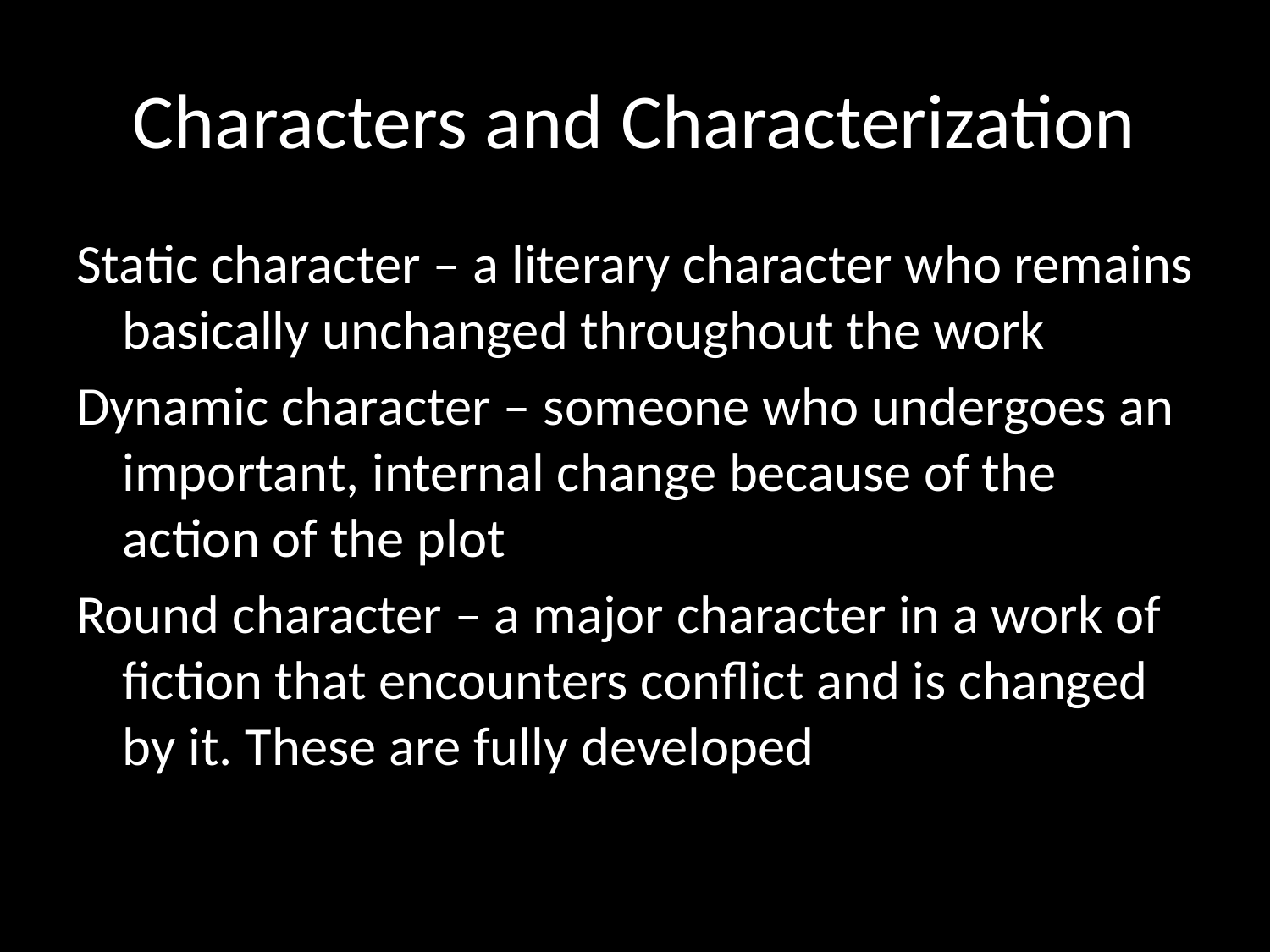

# Characters and Characterization
Static character – a literary character who remains basically unchanged throughout the work
Dynamic character – someone who undergoes an important, internal change because of the action of the plot
Round character – a major character in a work of fiction that encounters conflict and is changed by it. These are fully developed